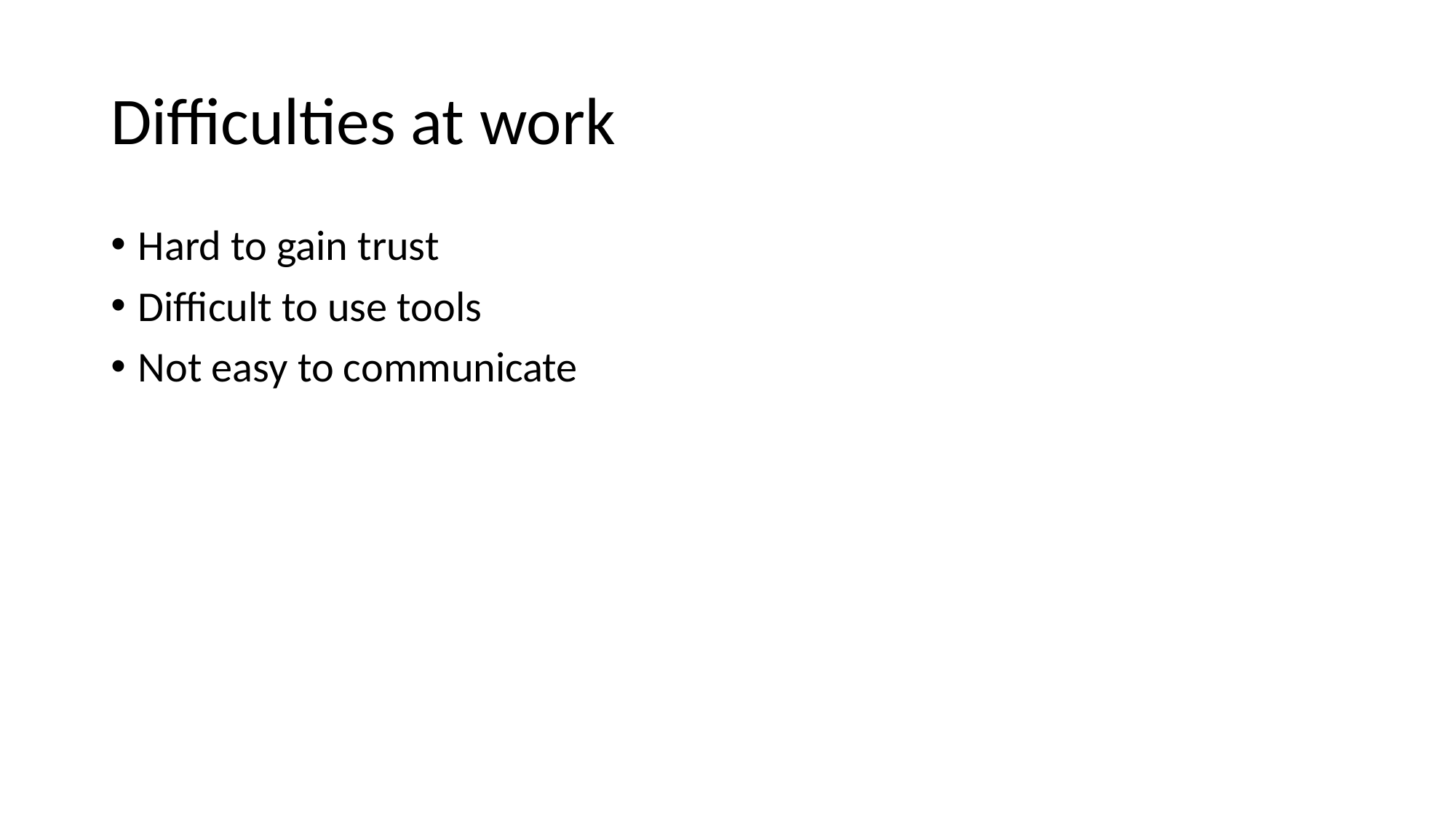

# Difficulties at work
Hard to gain trust
Difficult to use tools
Not easy to communicate